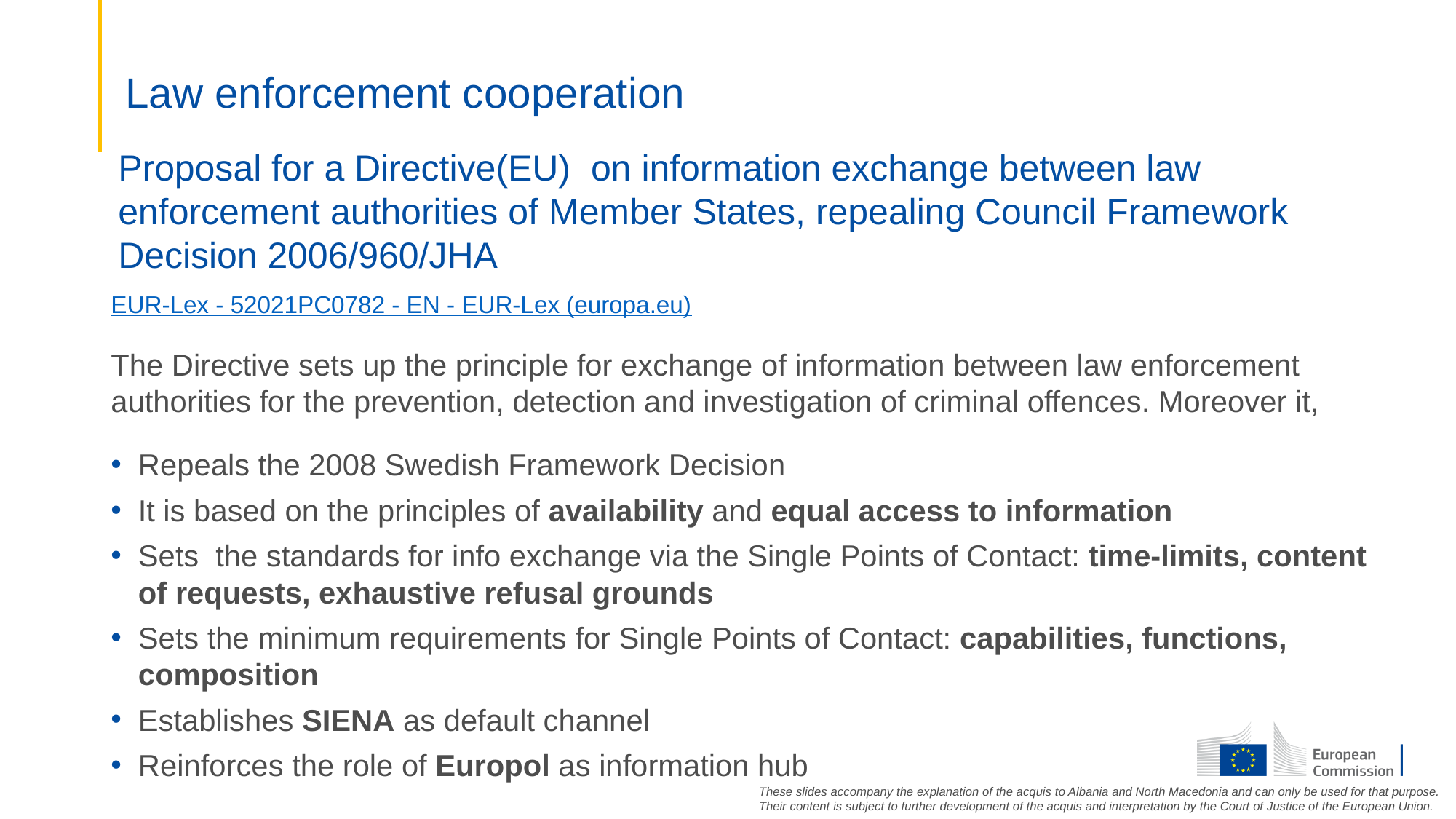

# Law enforcement cooperation
Proposal for a Directive(EU)  on information exchange between law enforcement authorities of Member States, repealing Council Framework Decision 2006/960/JHA

EUR-Lex - 52021PC0782 - EN - EUR-Lex (europa.eu)
The Directive sets up the principle for exchange of information between law enforcement authorities for the prevention, detection and investigation of criminal offences. Moreover it,
Repeals the 2008 Swedish Framework Decision
It is based on the principles of availability and equal access to information
Sets  the standards for info exchange via the Single Points of Contact: time-limits, content of requests, exhaustive refusal grounds
Sets the minimum requirements for Single Points of Contact: capabilities, functions, composition
Establishes SIENA as default channel
Reinforces the role of Europol as information hub